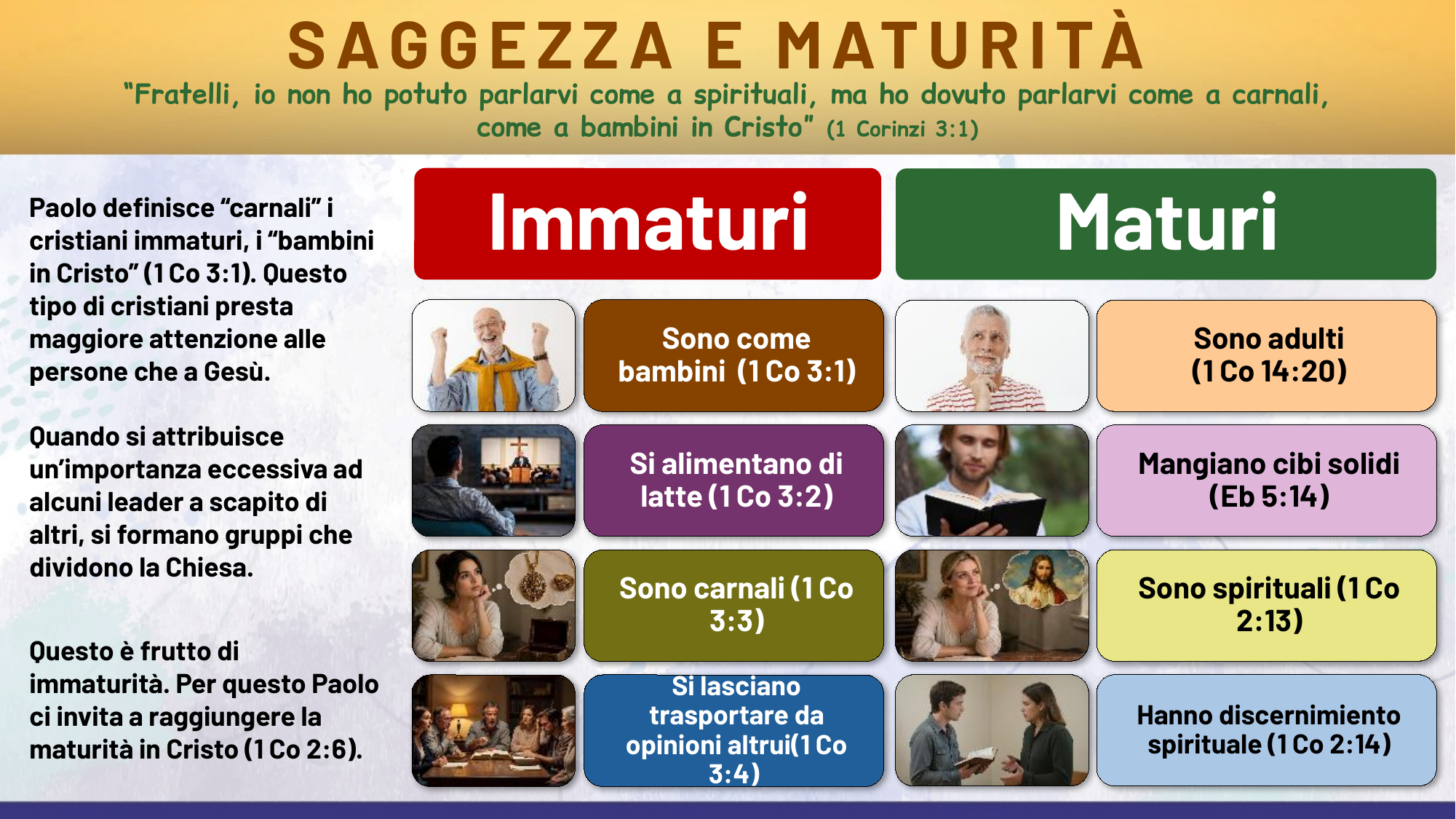

SAGGEZZA E MATURITÀ
“Fratelli, io non ho potuto parlarvi come a spirituali, ma ho dovuto parlarvi come a carnali, come a bambini in Cristo” (1 Corinzi 3:1)
Immaturi
Sono come bambini  (1 Co 3:1)
Si alimentano di latte (1 Co 3:2)
Sono carnali (1 Co 3:3)
Si lasciano trasportare da opinioni altrui(1 Co 3:4)
Maturi
Sono adulti
(1 Co 14:20)
Mangiano cibi solidi (Eb 5:14)
Sono spirituali (1 Co 2:13)
Hanno discernimiento spirituale (1 Co 2:14)
Paolo definisce “carnali” i cristiani immaturi, i “bambini in Cristo” (1 Co 3:1). Questo tipo di cristiani presta maggiore attenzione alle persone che a Gesù.
Quando si attribuisce un’importanza eccessiva ad alcuni leader a scapito di altri, si formano gruppi che dividono la Chiesa.

Questo è frutto di immaturità. Per questo Paolo ci invita a raggiungere la maturità in Cristo (1 Co 2:6).